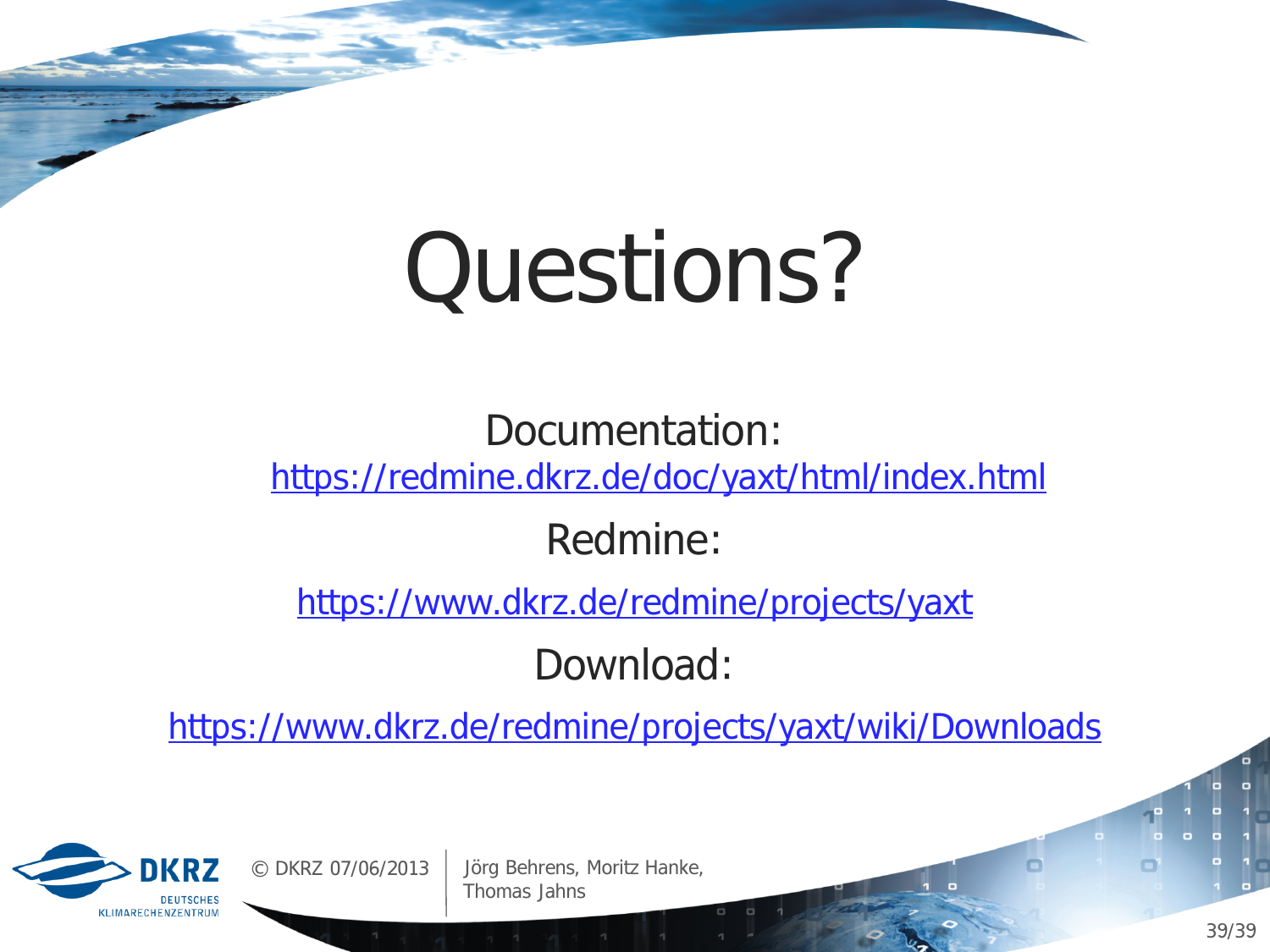

#
Questions?

Documentation:
https://redmine.dkrz.de/doc/yaxt/html/index.html
Redmine:
https://www.dkrz.de/redmine/projects/yaxt
Download:
https://www.dkrz.de/redmine/projects/yaxt/wiki/Downloads

Jörg Behrens, Moritz Hanke, Thomas Jahns
07/06/2013
39